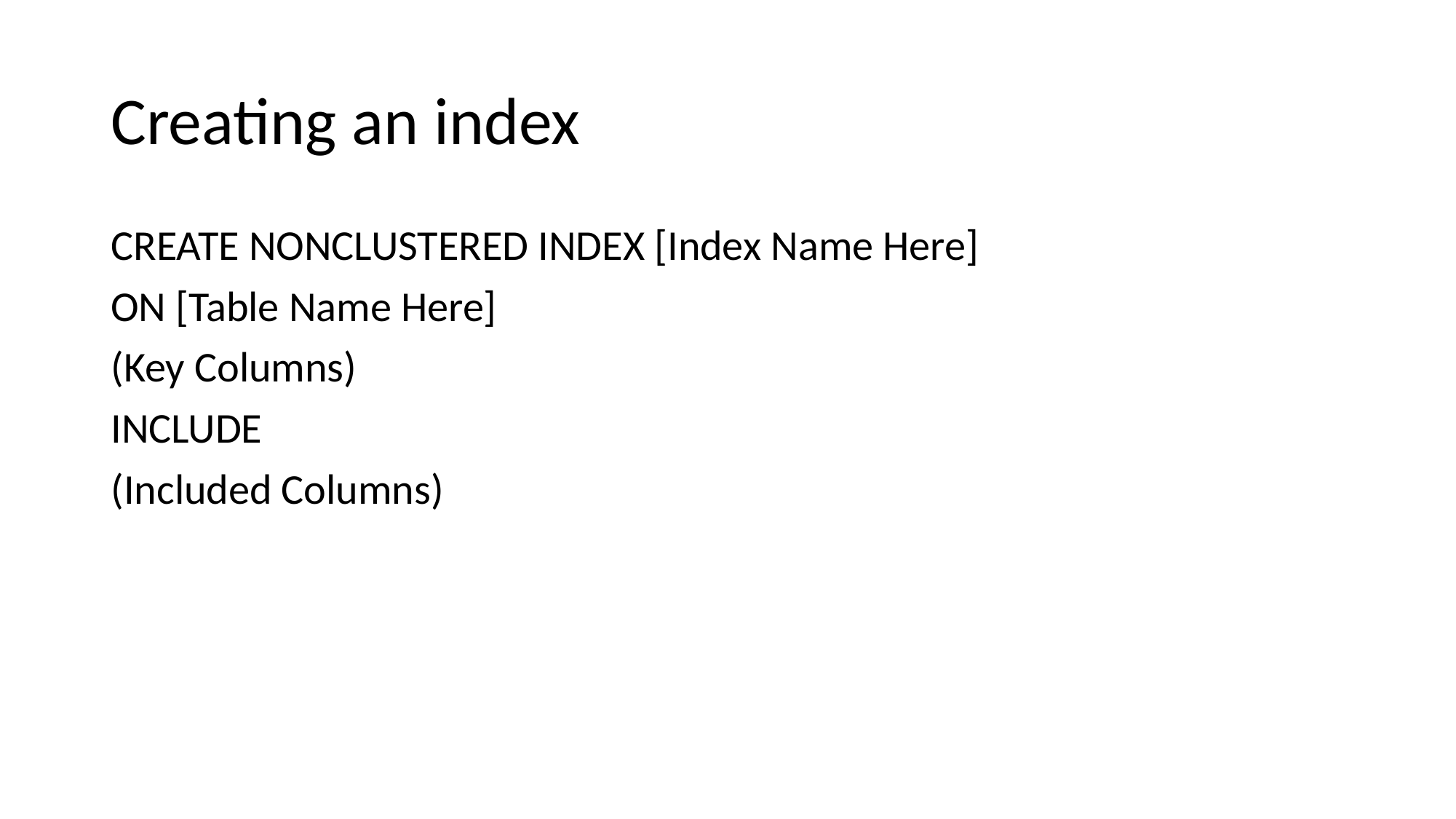

# Creating an index
CREATE NONCLUSTERED INDEX [Index Name Here]
ON [Table Name Here]
(Key Columns)
INCLUDE
(Included Columns)